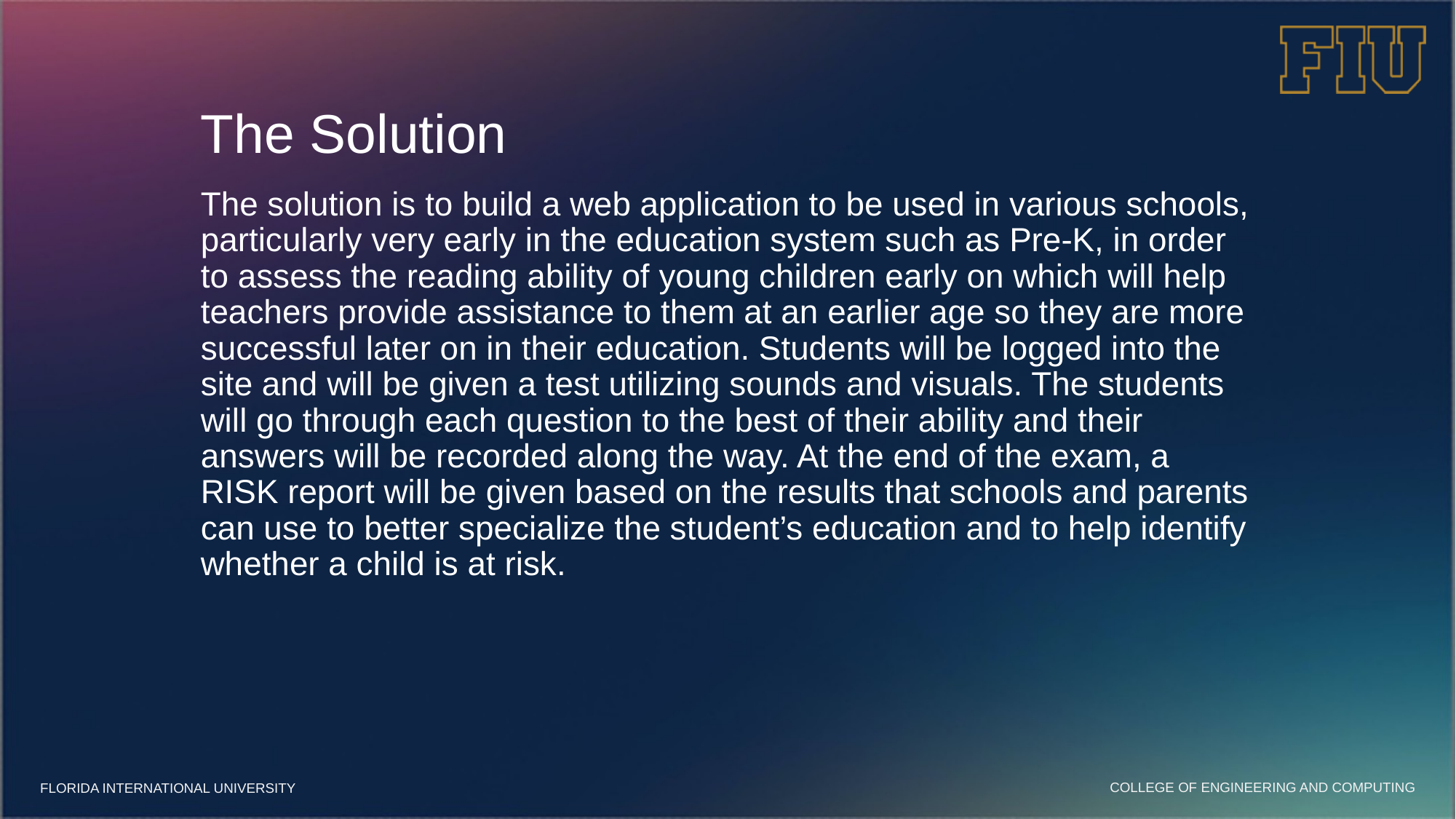

# The Solution
The solution is to build a web application to be used in various schools, particularly very early in the education system such as Pre-K, in order to assess the reading ability of young children early on which will help  teachers provide assistance to them at an earlier age so they are more successful later on in their education. Students will be logged into the site and will be given a test utilizing sounds and visuals. The students will go through each question to the best of their ability and their answers will be recorded along the way. At the end of the exam, a RISK report will be given based on the results that schools and parents can use to better specialize the student’s education and to help identify whether a child is at risk.